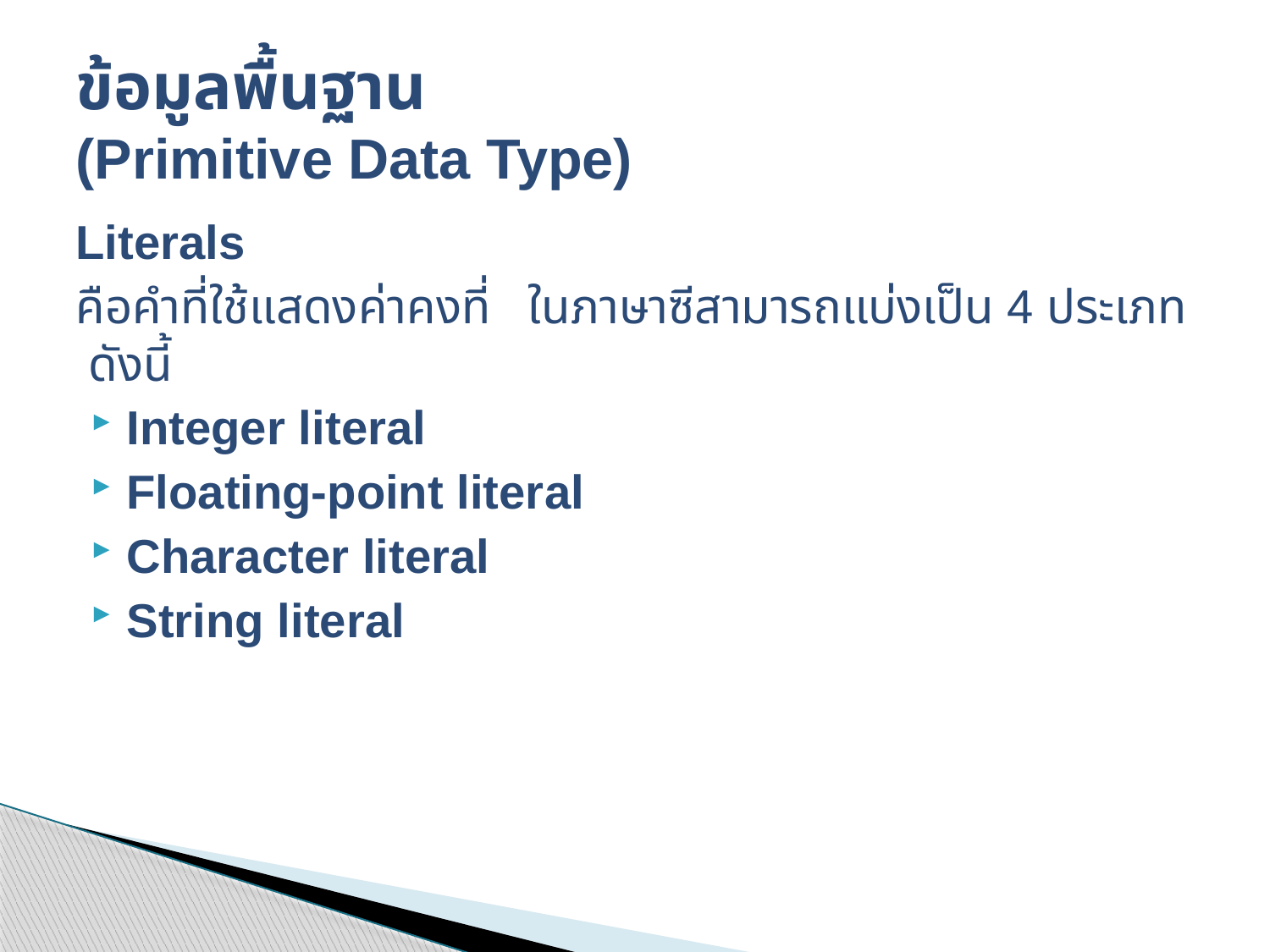

# ข้อมูลพื้นฐาน (Primitive Data Type)
Literals
คือคำที่ใช้แสดงค่าคงที่   ในภาษาซีสามารถแบ่งเป็น 4 ประเภท  ดังนี้
Integer literal
Floating-point literal
Character literal
String literal